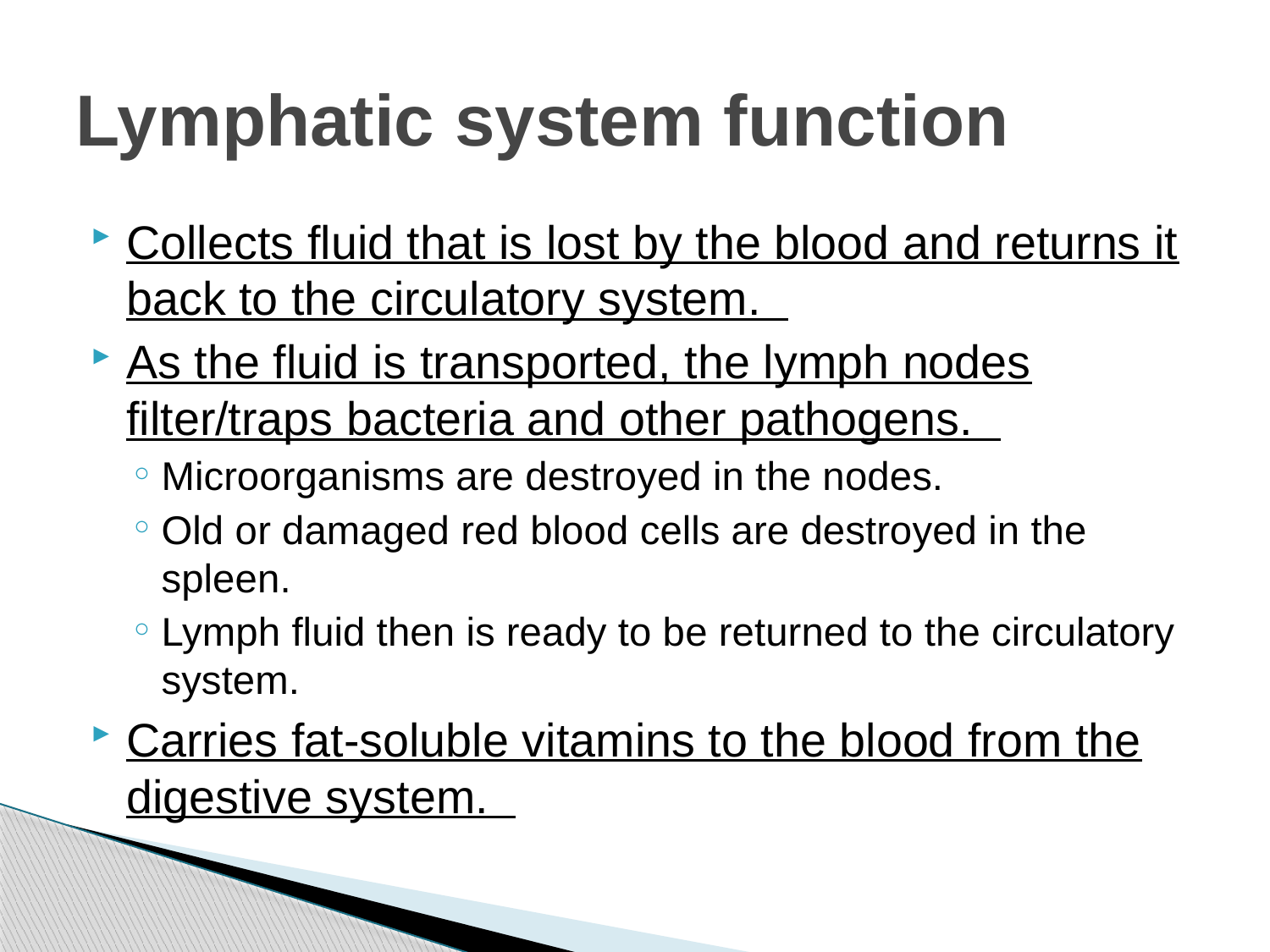

# Lymphatic system function
Collects fluid that is lost by the blood and returns it back to the circulatory system.
As the fluid is transported, the lymph nodes filter/traps bacteria and other pathogens.
Microorganisms are destroyed in the nodes.
Old or damaged red blood cells are destroyed in the spleen.
Lymph fluid then is ready to be returned to the circulatory system.
Carries fat-soluble vitamins to the blood from the digestive system.